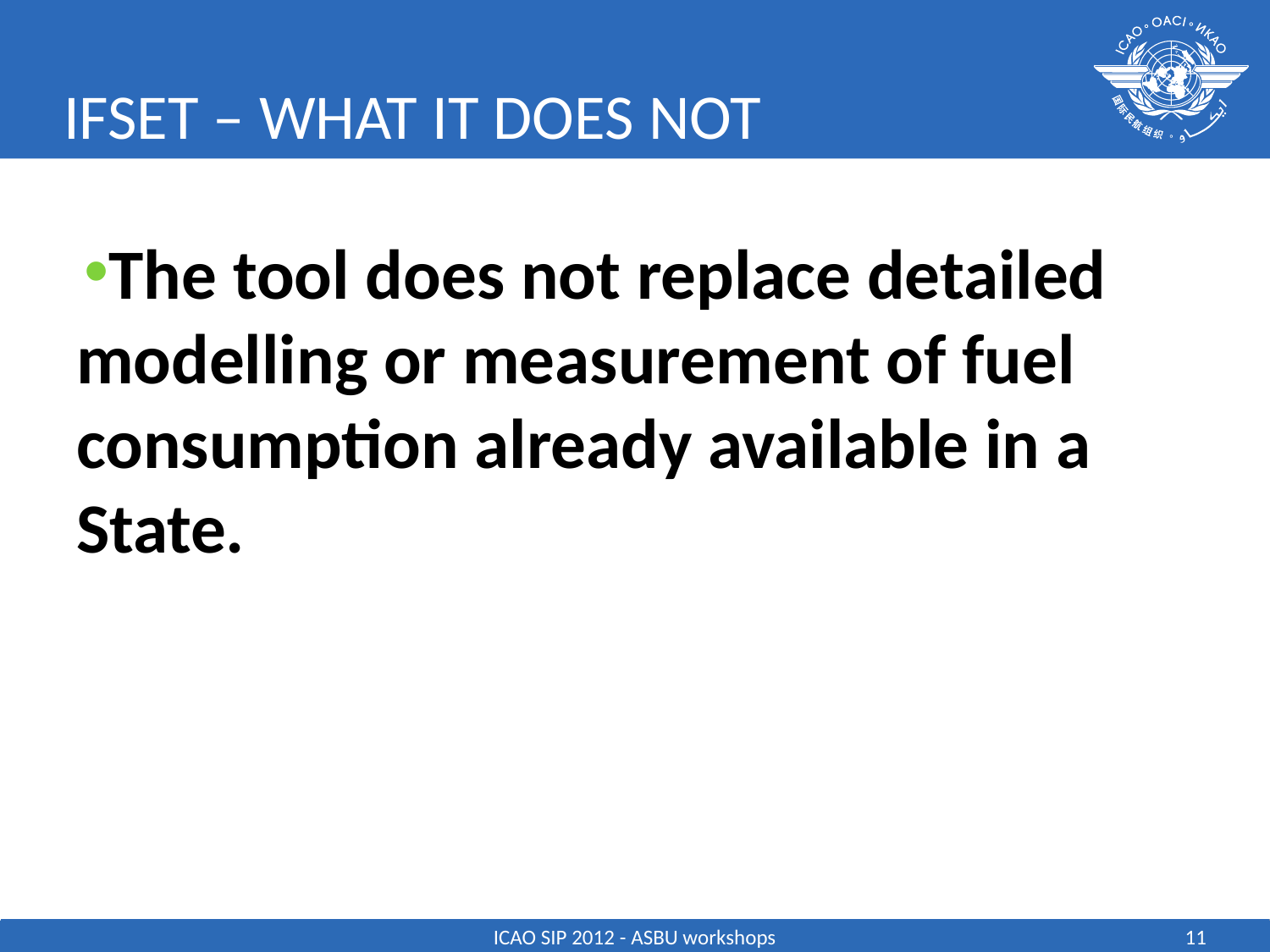

# IFSET – WHAT IT DOES NOT
The tool does not replace detailed modelling or measurement of fuel consumption already available in a State.

ICAO SIP 2012 - ASBU workshops
11